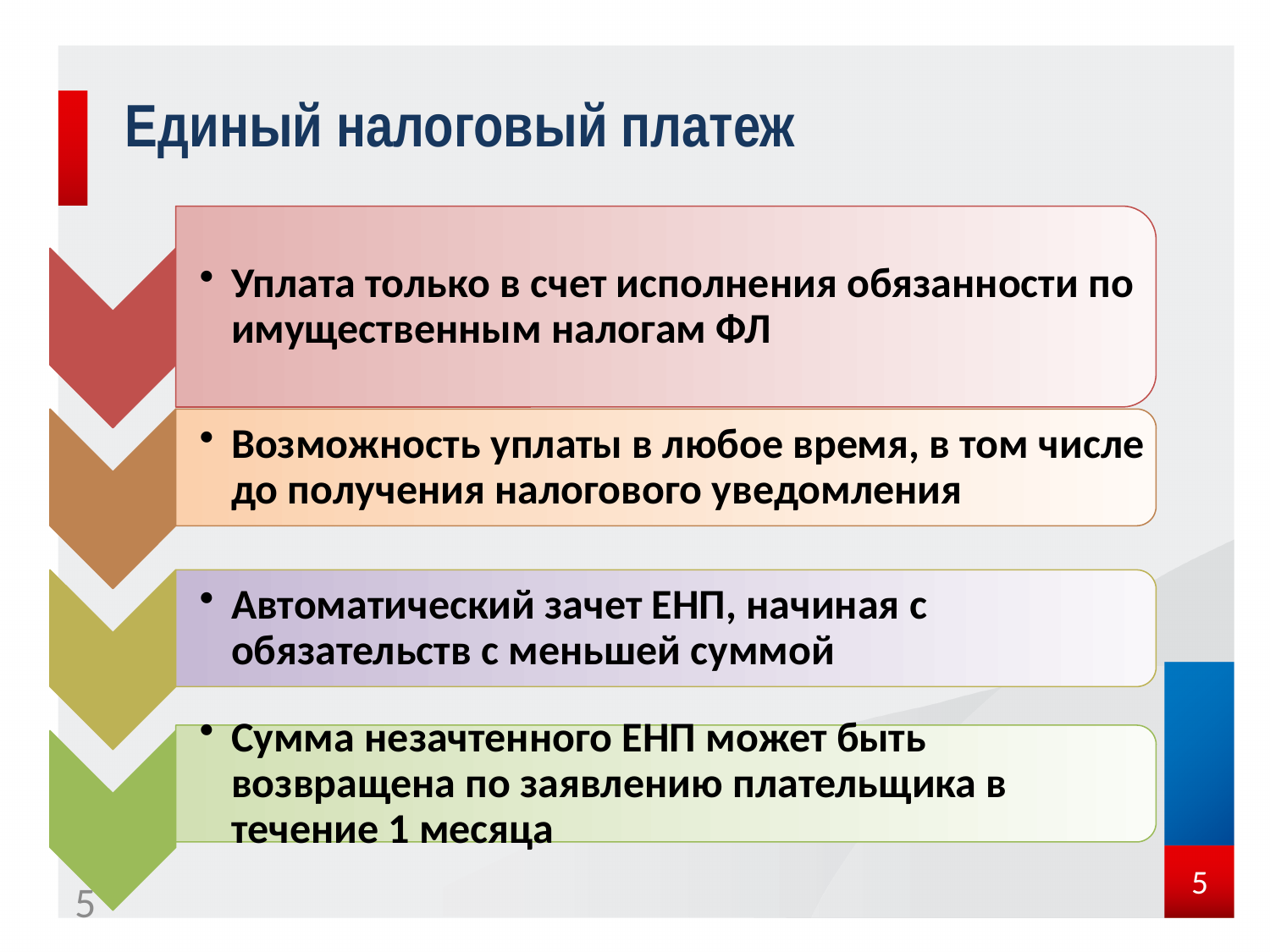

# Единый налоговый платеж

Уплата только в счет исполнения обязанности по имущественным налогам ФЛ

Возможность уплаты в любое время, в том числе до получения налогового уведомления

Автоматический зачет ЕНП, начиная с обязательств с меньшей суммой

Сумма незачтенного ЕНП может быть возвращена по заявлению плательщика в течение 1 месяца
 5
5